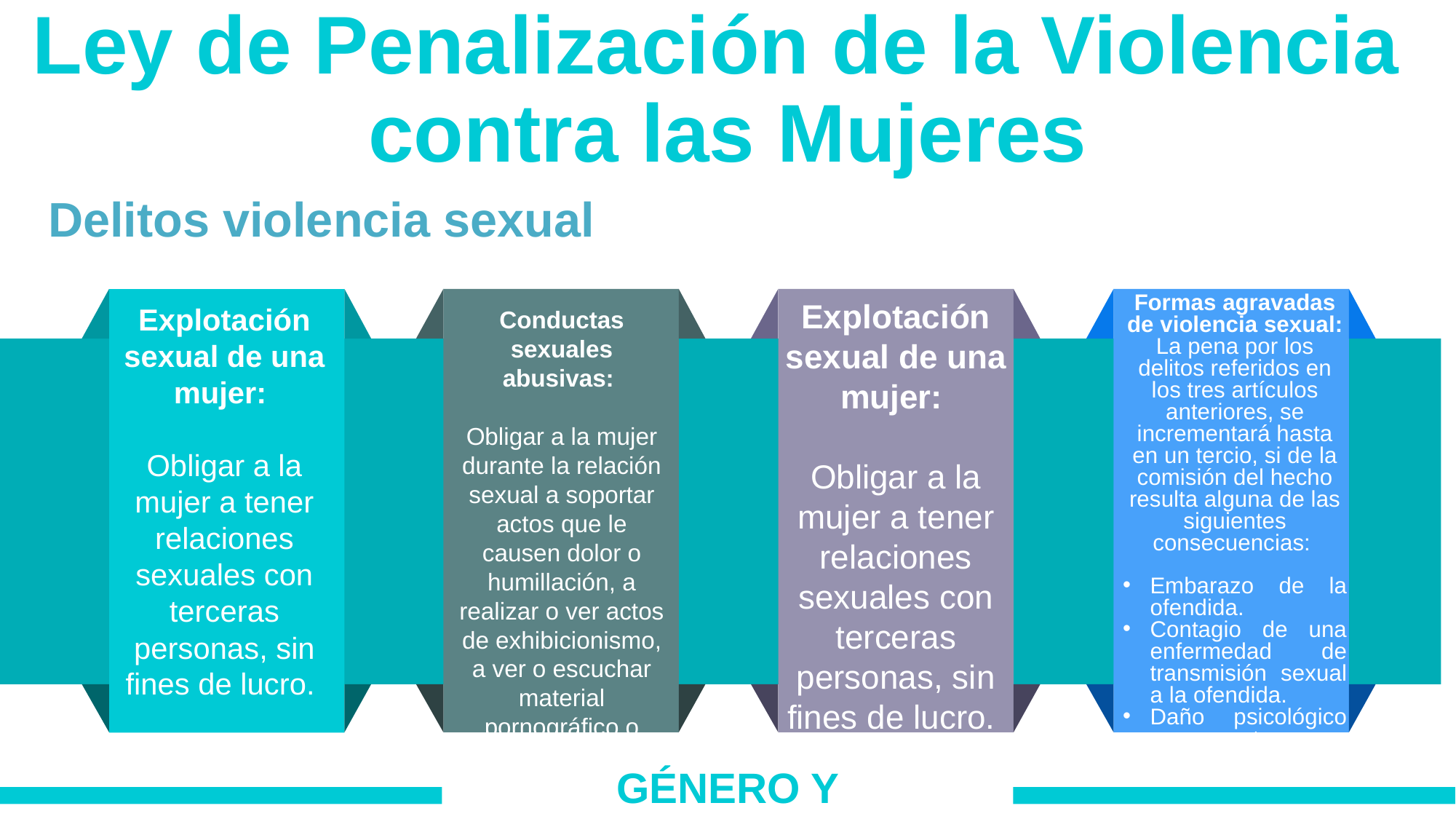

Ley de Penalización de la Violencia
contra las Mujeres
Delitos violencia sexual
Formas agravadas de violencia sexual: La pena por los delitos referidos en los tres artículos anteriores, se incrementará hasta en un tercio, si de la comisión del hecho resulta alguna de las siguientes consecuencias:

Embarazo de la ofendida.
Contagio de una enfermedad de transmisión sexual a la ofendida.
Daño psicológico permanente.

Explotación sexual de una mujer:

Obligar a la mujer a tener relaciones sexuales con terceras personas, sin fines de lucro.
Explotación sexual de una mujer:

Obligar a la mujer a tener relaciones sexuales con terceras personas, sin fines de lucro.
Conductas sexuales abusivas:

Obligar a la mujer durante la relación sexual a soportar actos que le causen dolor o humillación, a realizar o ver actos de exhibicionismo, a ver o escuchar material pornográfico o actos con contenido sexual.

GÉNERO Y MOVILIDAD